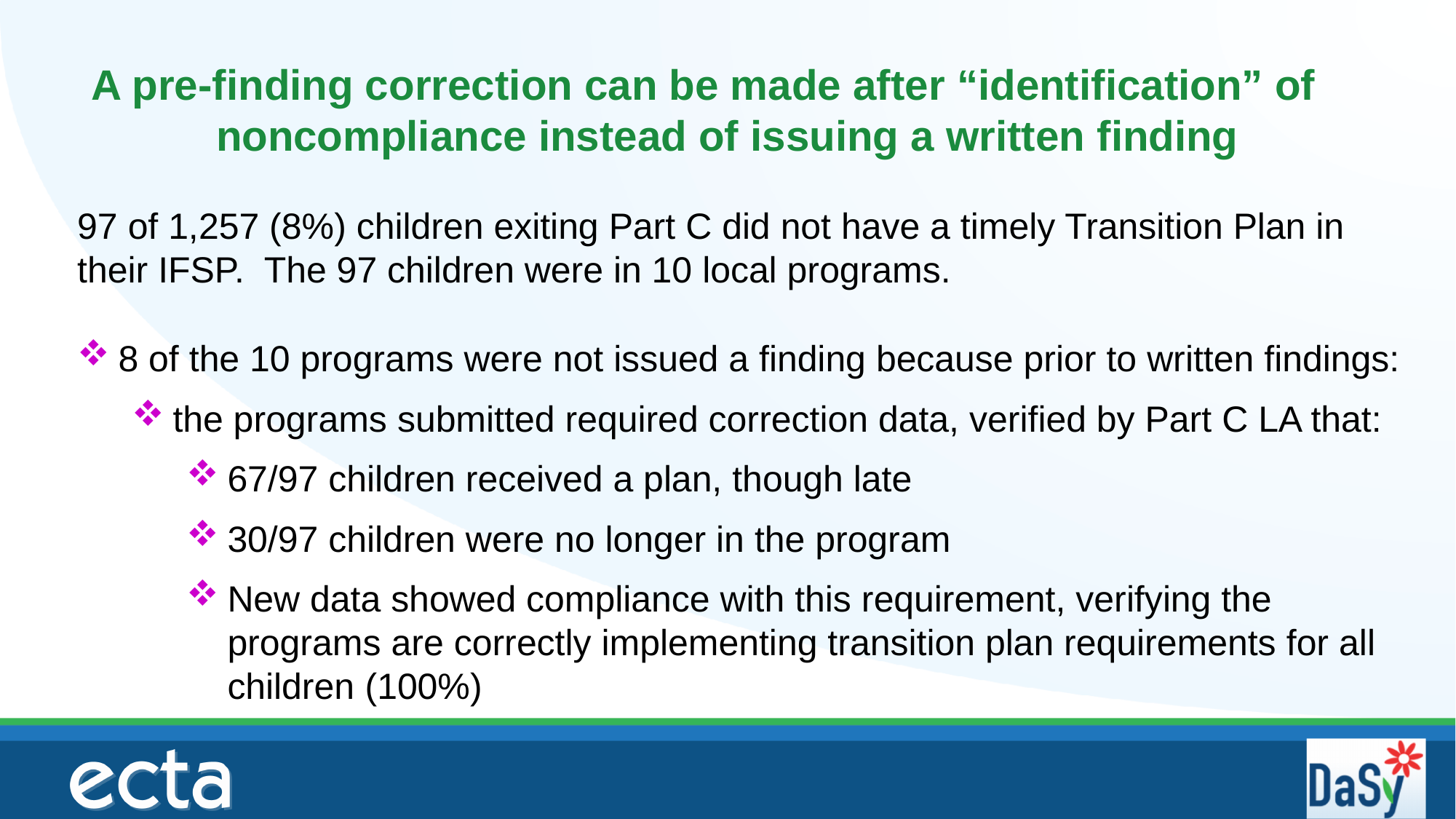

A pre-finding correction can be made after “identification” of      noncompliance instead of issuing a written finding
97 of 1,257 (8%) children exiting Part C did not have a timely Transition Plan in their IFSP.  The 97 children were in 10 local programs.

8 of the 10 programs were not issued a finding because prior to written findings:

the programs submitted required correction data, verified by Part C LA that:

67/97 children received a plan, though late

30/97 children were no longer in the program

New data showed compliance with this requirement, verifying the programs are correctly implementing transition plan requirements for all children (100%)